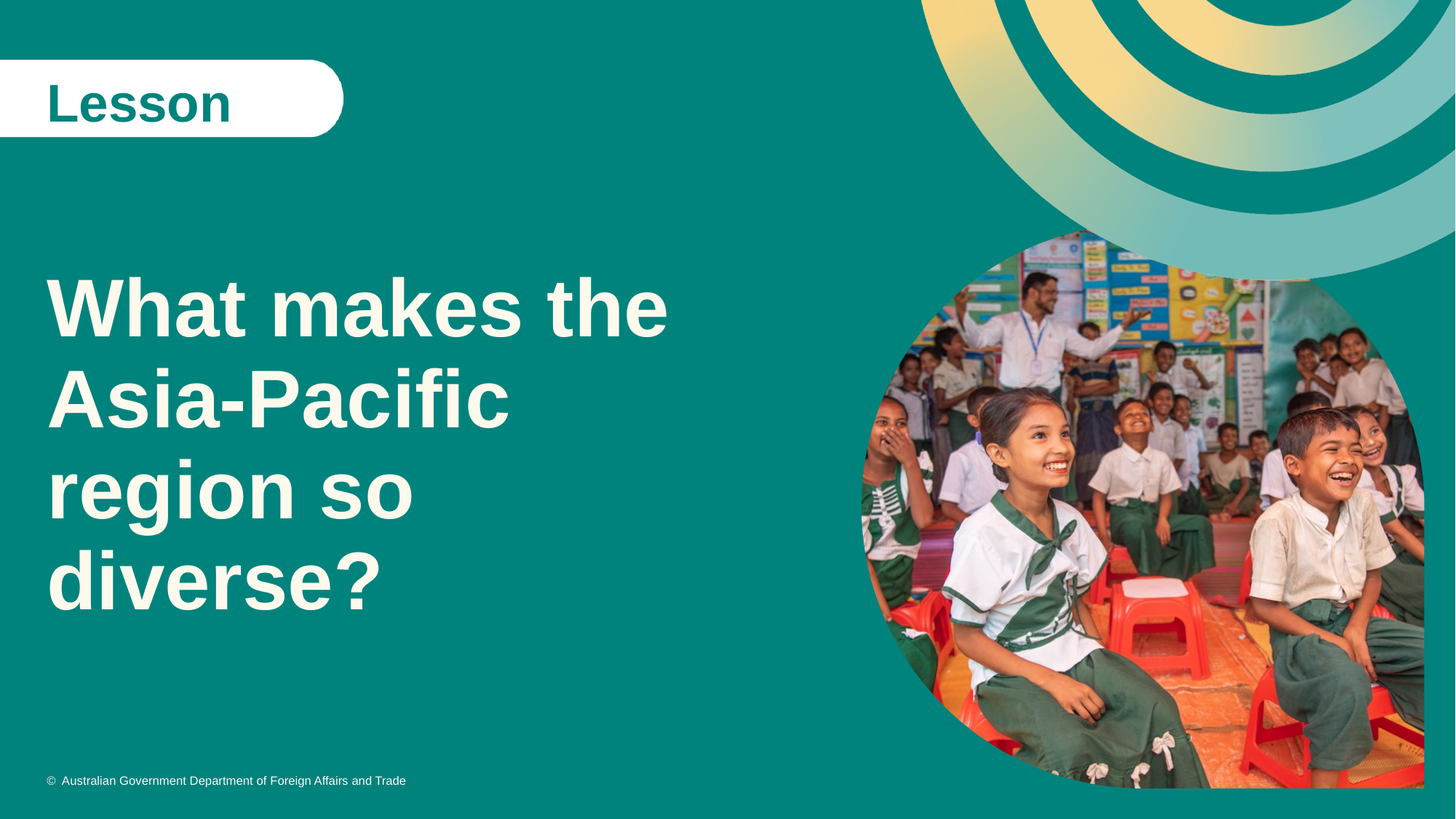

Lesson 1
# What makes the Asia-Pacific region so diverse?